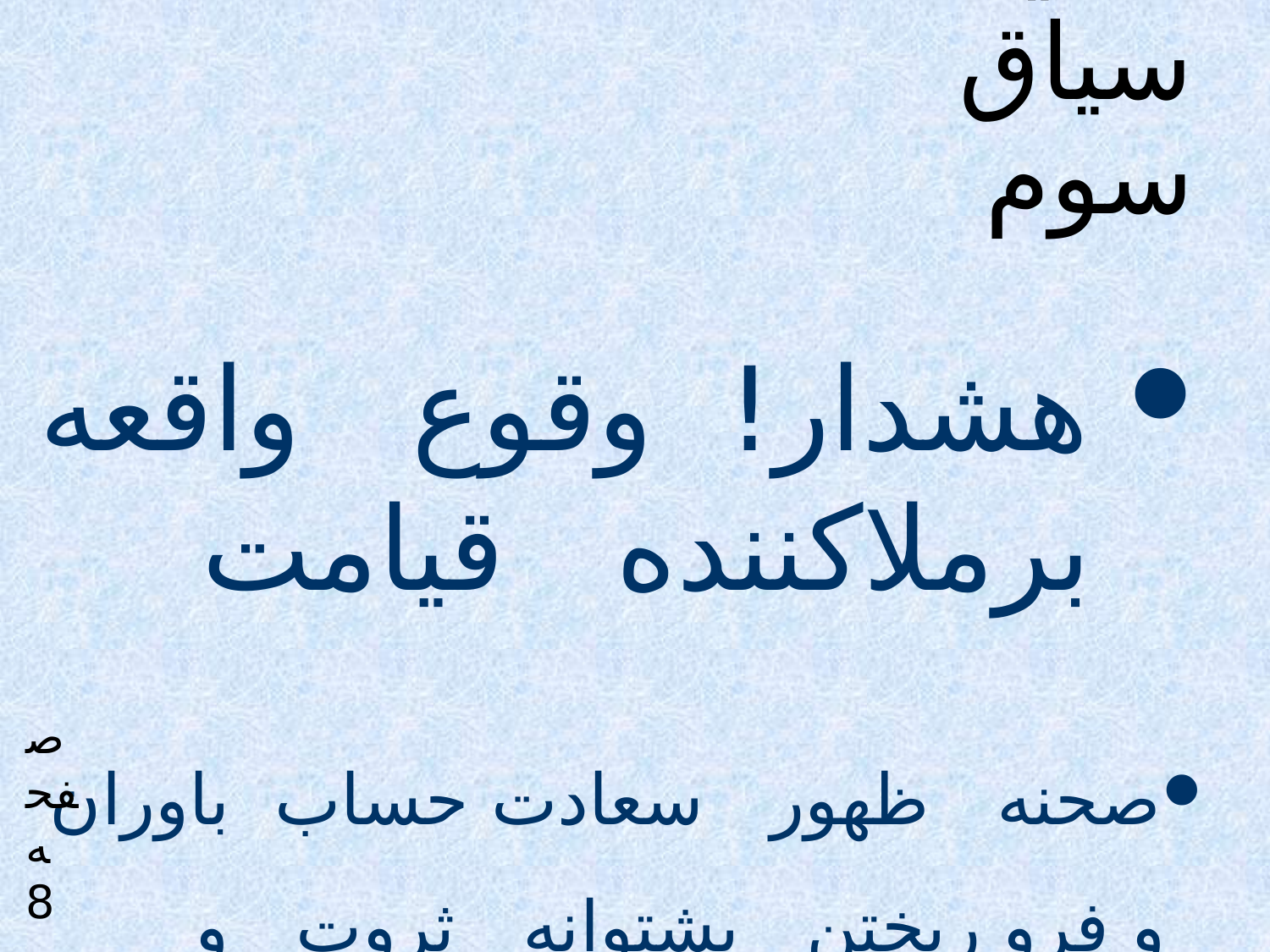

# جهت هدایتی سیاق سوم
 هشدار!  وقوع   واقعه   برملاکننده   قیامت
صحنه   ظهور   سعادت حساب  باوران و فرو ریختن   پشتوانه   ثروت   و   قدرت   کسانی    که   به خدا  ایمان   نیاوردند
                   و نسبت   به طعام مسکین   تشویق   نکردند.
صفحه 8